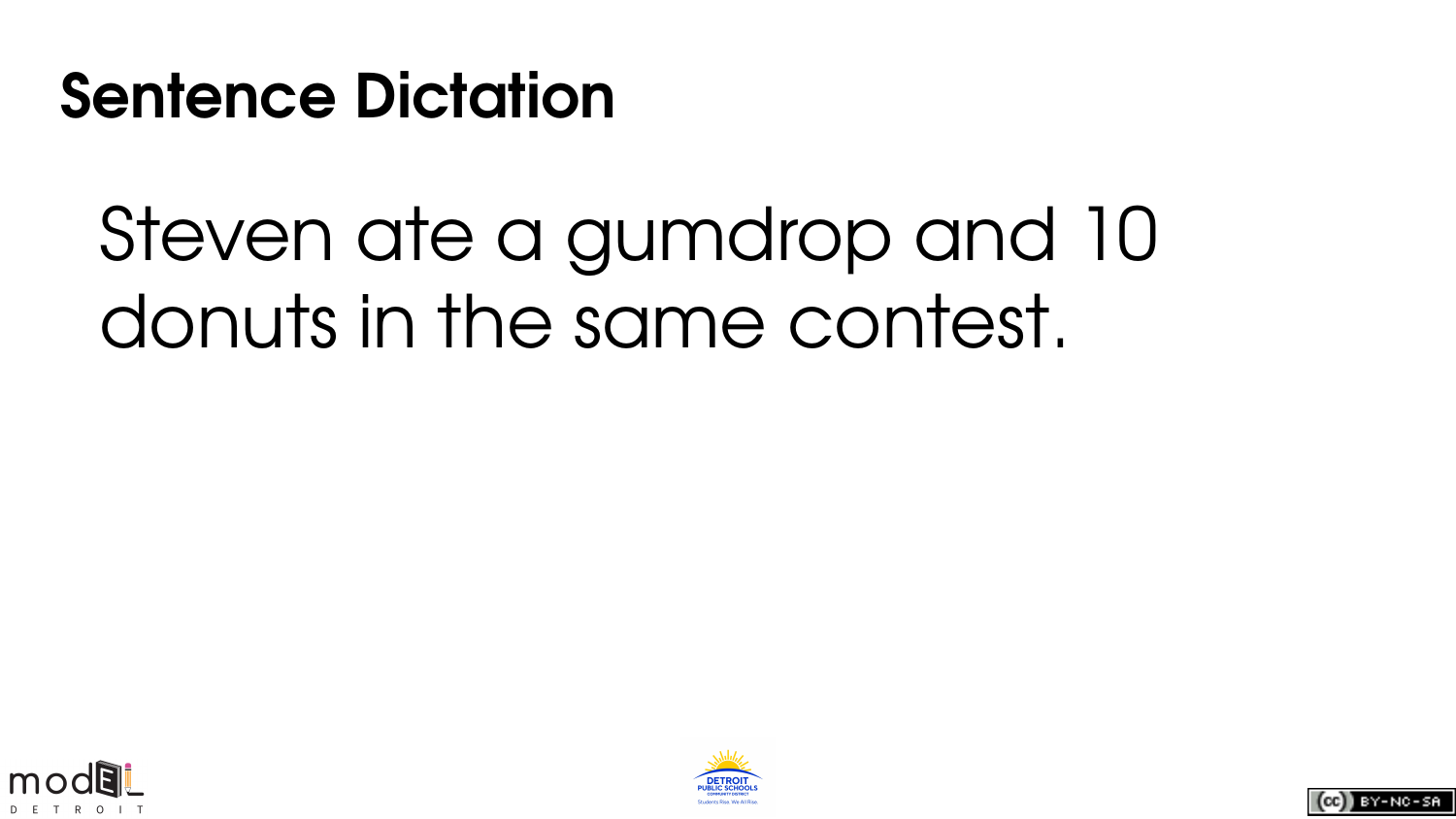

# Sentence Dictation
Steven ate a gumdrop and 10 donuts in the same contest.